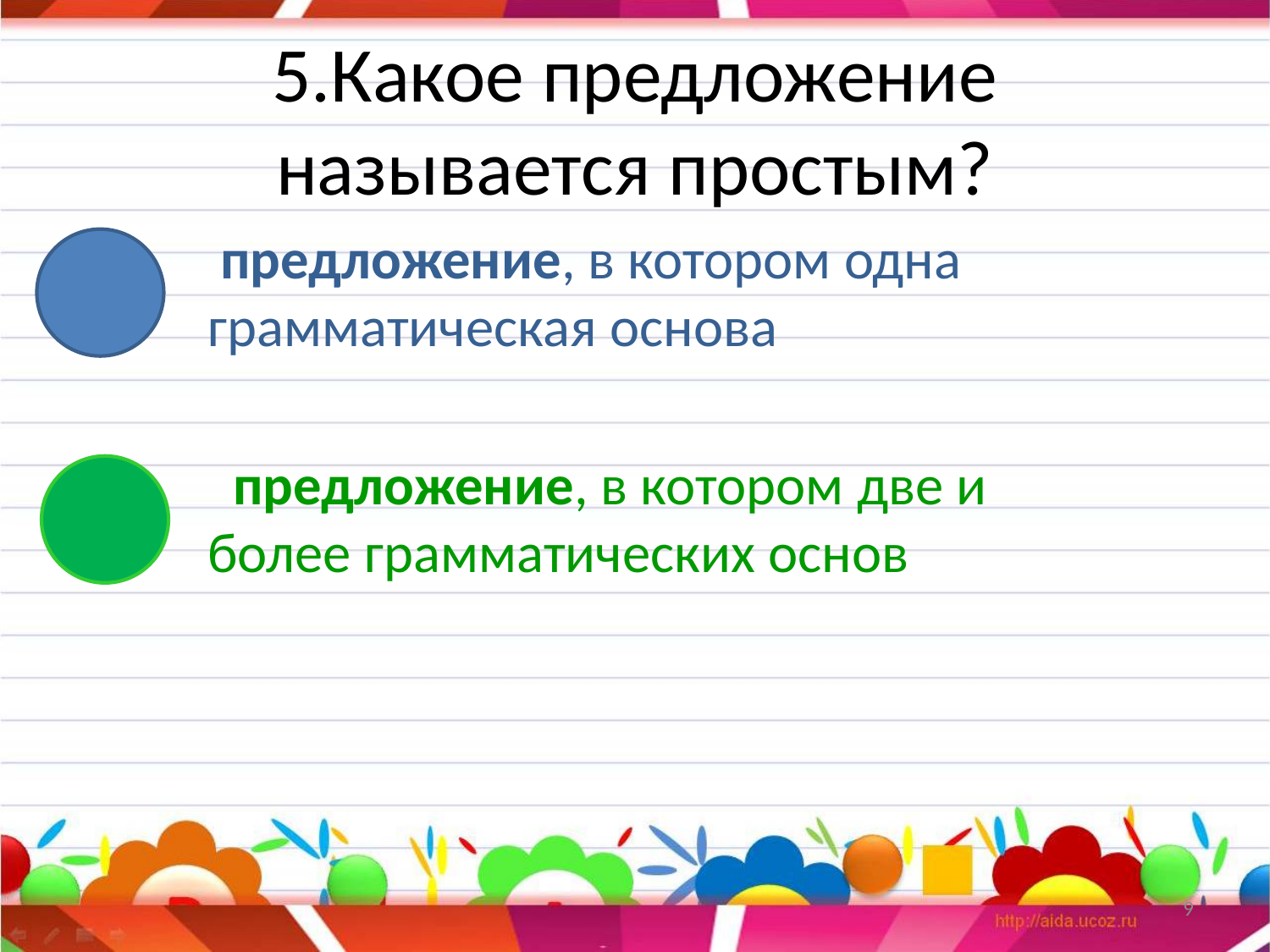

# 5.Какое предложение называется простым?
 предложение, в котором одна грамматическая основа

  предложение, в котором две и более грамматических основ

9